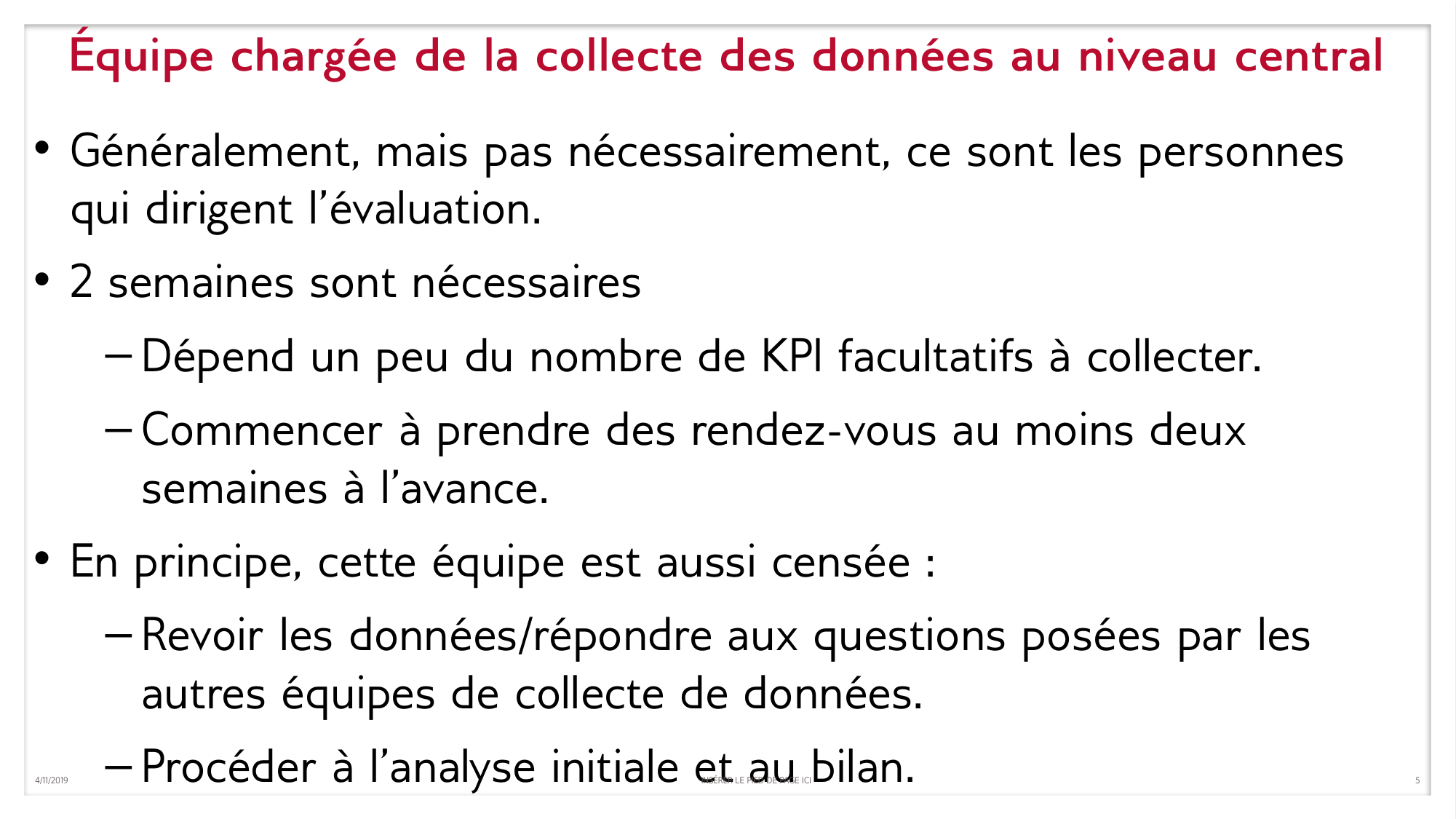

4/11/2019
                     INSÉRER LE PIED DE PAGE ICI
5
# Équipe chargée de la collecte des données au niveau central
Généralement, mais pas nécessairement, ce sont les personnes qui dirigent l’évaluation.
2 semaines sont nécessaires
Dépend un peu du nombre de KPI facultatifs à collecter.
Commencer à prendre des rendez-vous au moins deux semaines à l’avance.
En principe, cette équipe est aussi censée :
Revoir les données/répondre aux questions posées par les autres équipes de collecte de données.
Procéder à l’analyse initiale et au bilan.